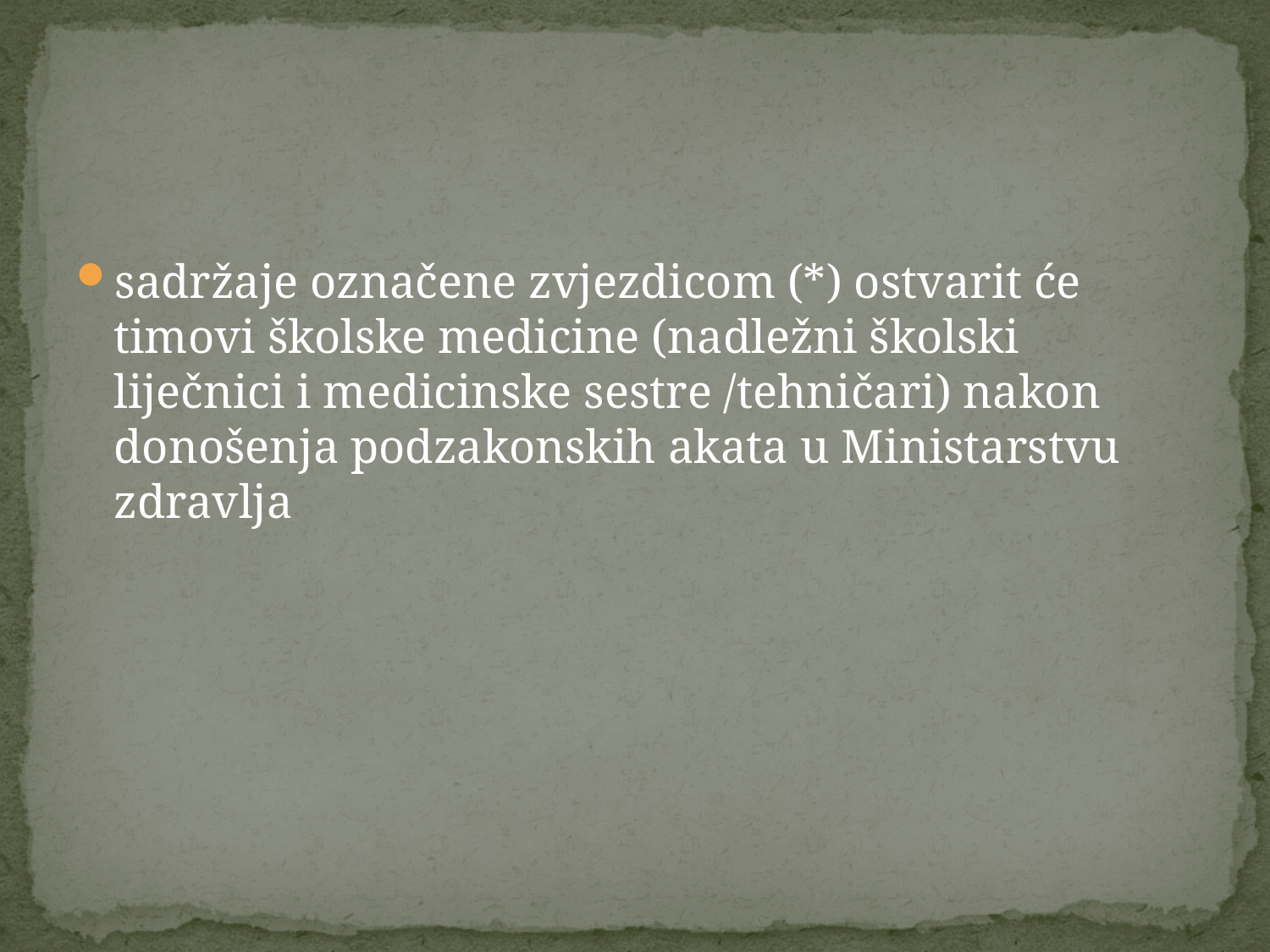

#
sadržaje označene zvjezdicom (*) ostvarit će timovi školske medicine (nadležni školski liječnici i medicinske sestre /tehničari) nakon donošenja podzakonskih akata u Ministarstvu zdravlja